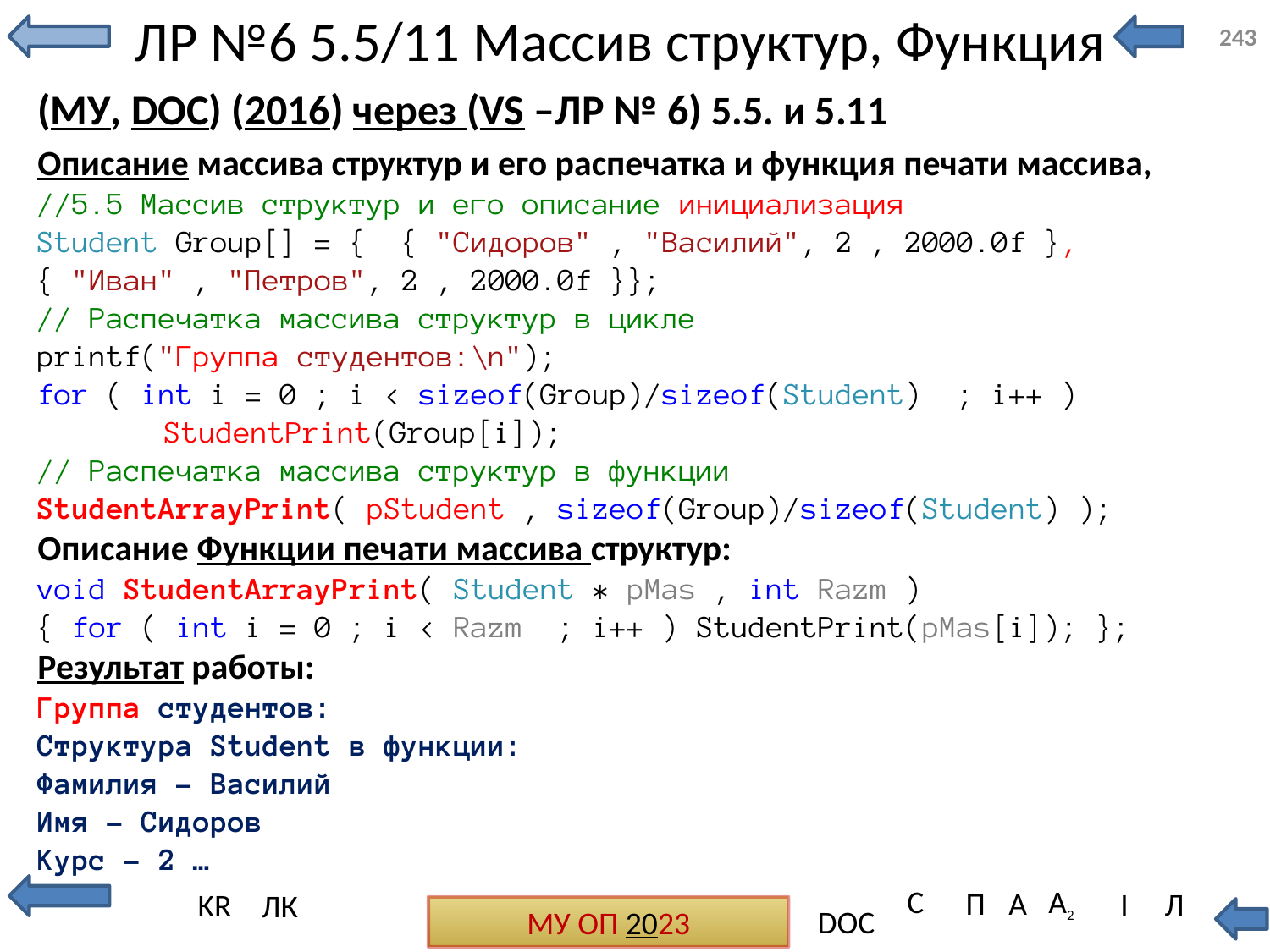

# ЛР №6 5.5/11 Массив структур, Функция
243
(МУ, DOC) (2016) через (VS –ЛР № 6) 5.5. и 5.11
Описание массива структур и его распечатка и функция печати массива,
//5.5 Массив структур и его описание инициализация
Student Group[] = {  { "Сидоров" , "Василий", 2 , 2000.0f },  { "Иван" , "Петров", 2 , 2000.0f }};
// Распечатка массива структур в цикле
printf("Группа студентов:\n");
for ( int i = 0 ; i < sizeof(Group)/sizeof(Student)  ; i++ )
	StudentPrint(Group[i]);
// Распечатка массива структур в функции
StudentArrayPrint( pStudent , sizeof(Group)/sizeof(Student) );
Описание Функции печати массива структур:
void StudentArrayPrint( Student * pMas , int Razm )
{ for ( int i = 0 ; i < Razm  ; i++ ) StudentPrint(pMas[i]); };
Результат работы:
Группа студентов:
Структура Student в функции:
Фамилия - Василий
Имя - Сидоров
Курс – 2 …